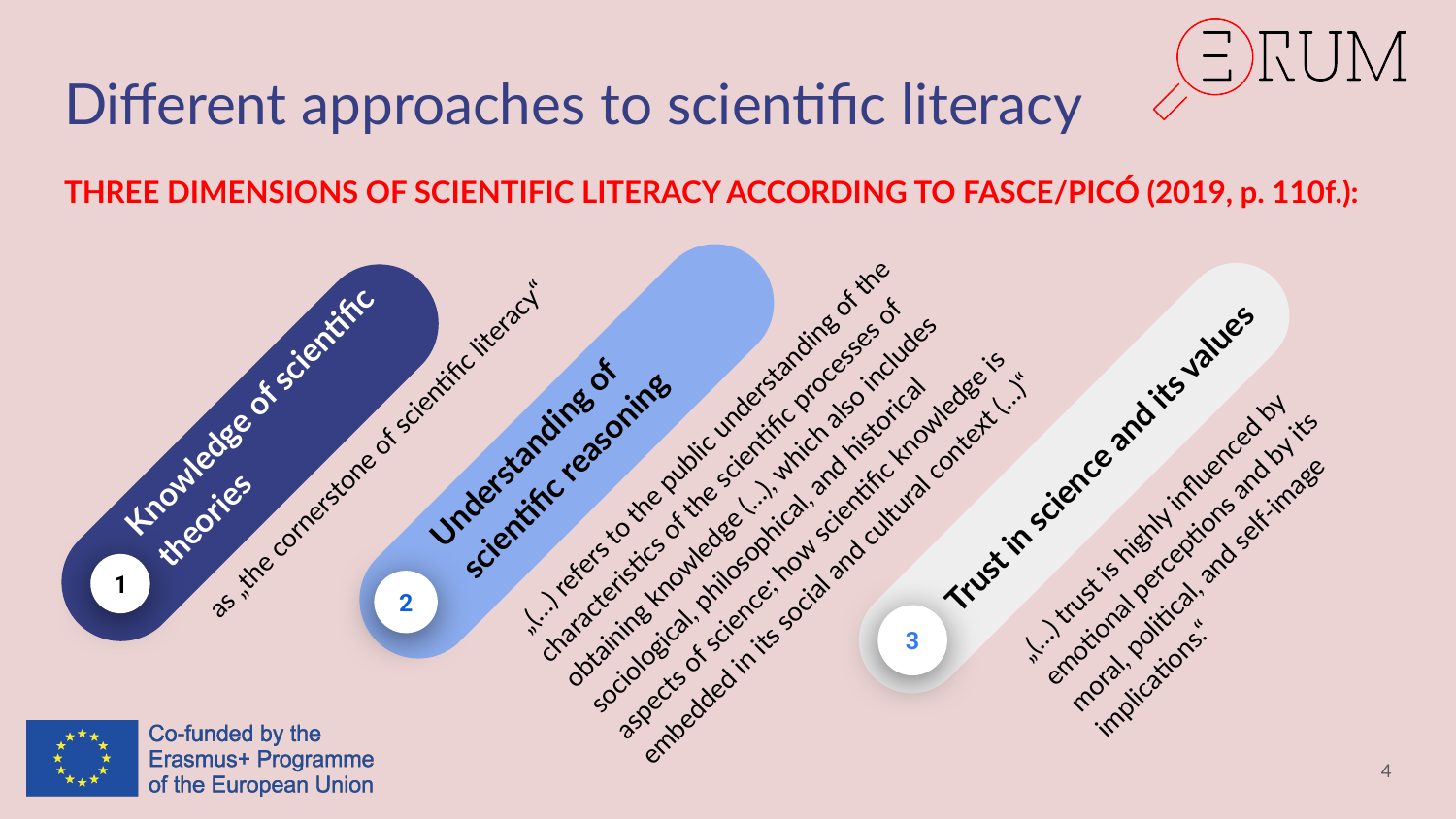

# Different approaches to scientific literacy
THREE DIMENSIONS OF SCIENTIFIC LITERACY ACCORDING TO FASCE/PICÓ (2019, p. 110f.):

Understanding of
scientific reasoning
 „(…) refers to the public understanding of the characteristics of the scientific processes of obtaining knowledge (…), which also includes sociological, philosophical, and historical aspects of science; how scientific knowledge is embedded in its social and cultural context (…)“
2

Trust in science and its values
„(…) trust is highly influenced by emotional perceptions and by its moral, political, and self-image implications.“
3

Knowledge of scientific theories
as „the cornerstone of scientific literacy“
1
4